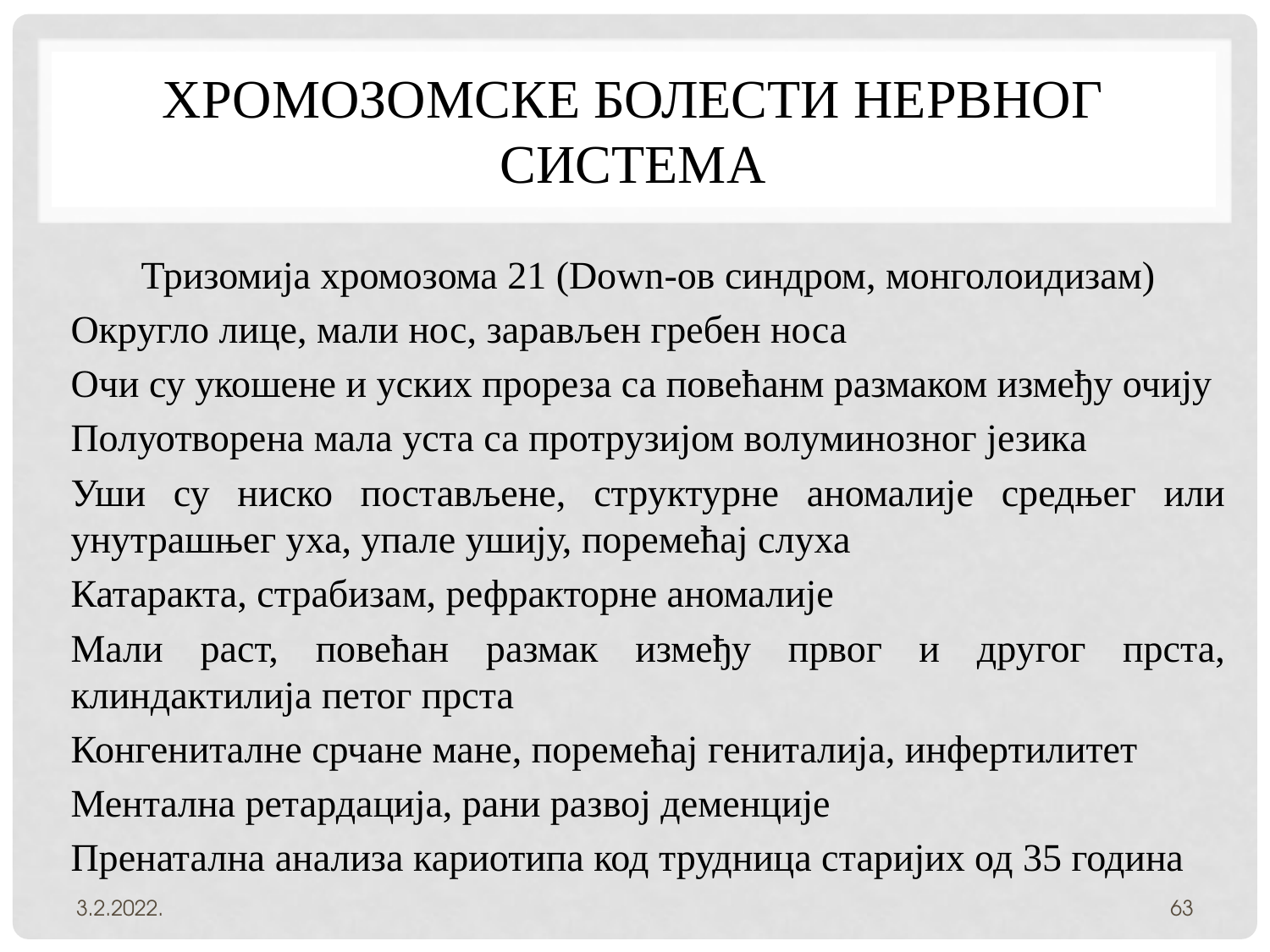

# Хромозомске болести нервног система
Тризомија хромозома 21 (Down-ов синдром, монголоидизам)
Округло лице, мали нос, зарављен гребен носа
Очи су укошене и уских прореза са повећанм размаком између очију
Полуотворена мала уста са протрузијом волуминозног језика
Уши су ниско постављене, структурне аномалије средњег или унутрашњег уха, упале ушију, поремећај слуха
Катаракта, страбизам, рефракторне аномалије
Мали раст, повећан размак између првог и другог прста, клиндактилија петог прста
Конгениталне срчане мане, поремећај гениталија, инфертилитет
Ментална ретардација, рани развој деменције
Пренатална анализа кариотипа код трудница старијих од 35 година
3.2.2022.
63